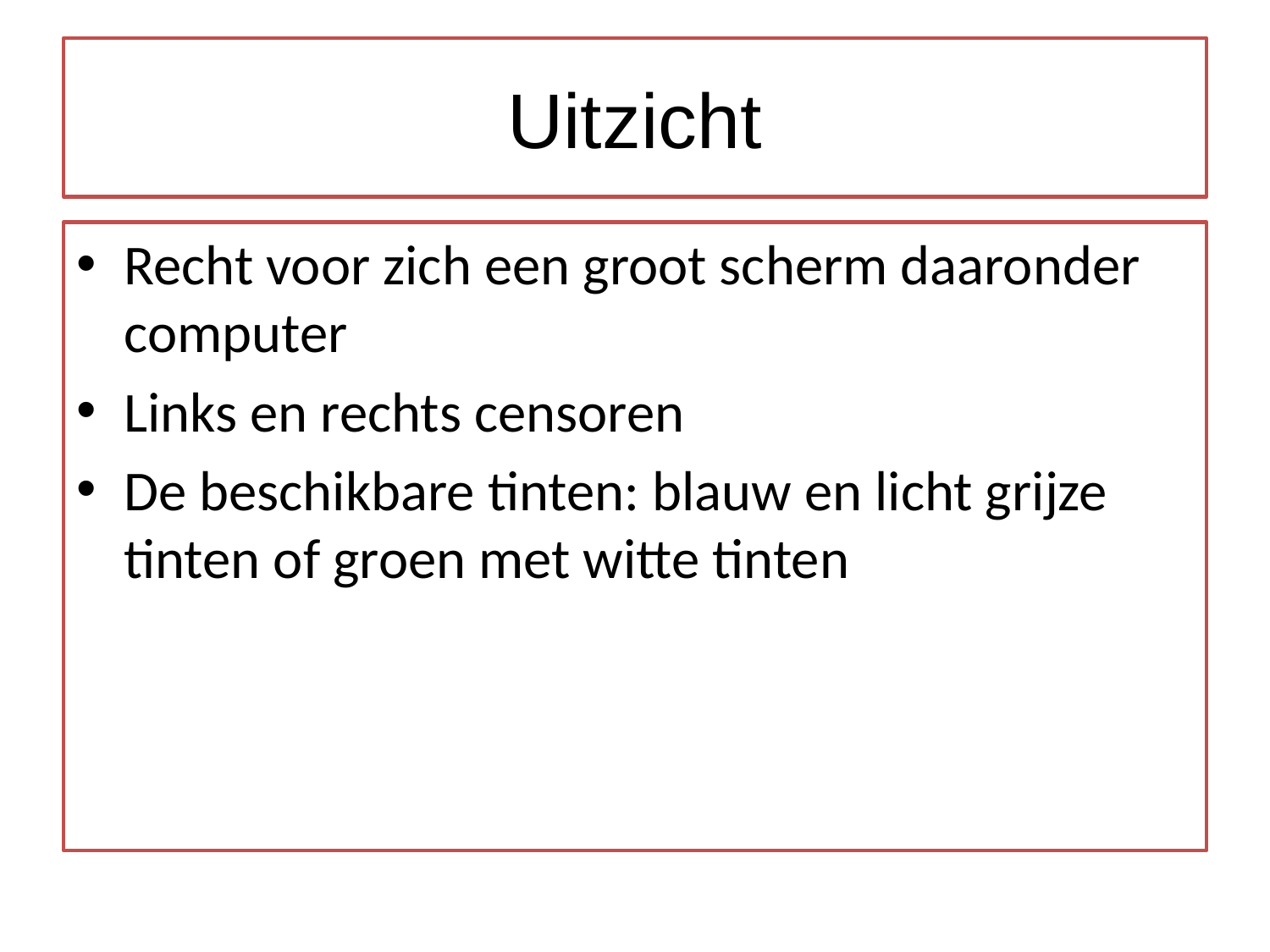

# Uitzicht
Recht voor zich een groot scherm daaronder computer
Links en rechts censoren
De beschikbare tinten: blauw en licht grijze tinten of groen met witte tinten